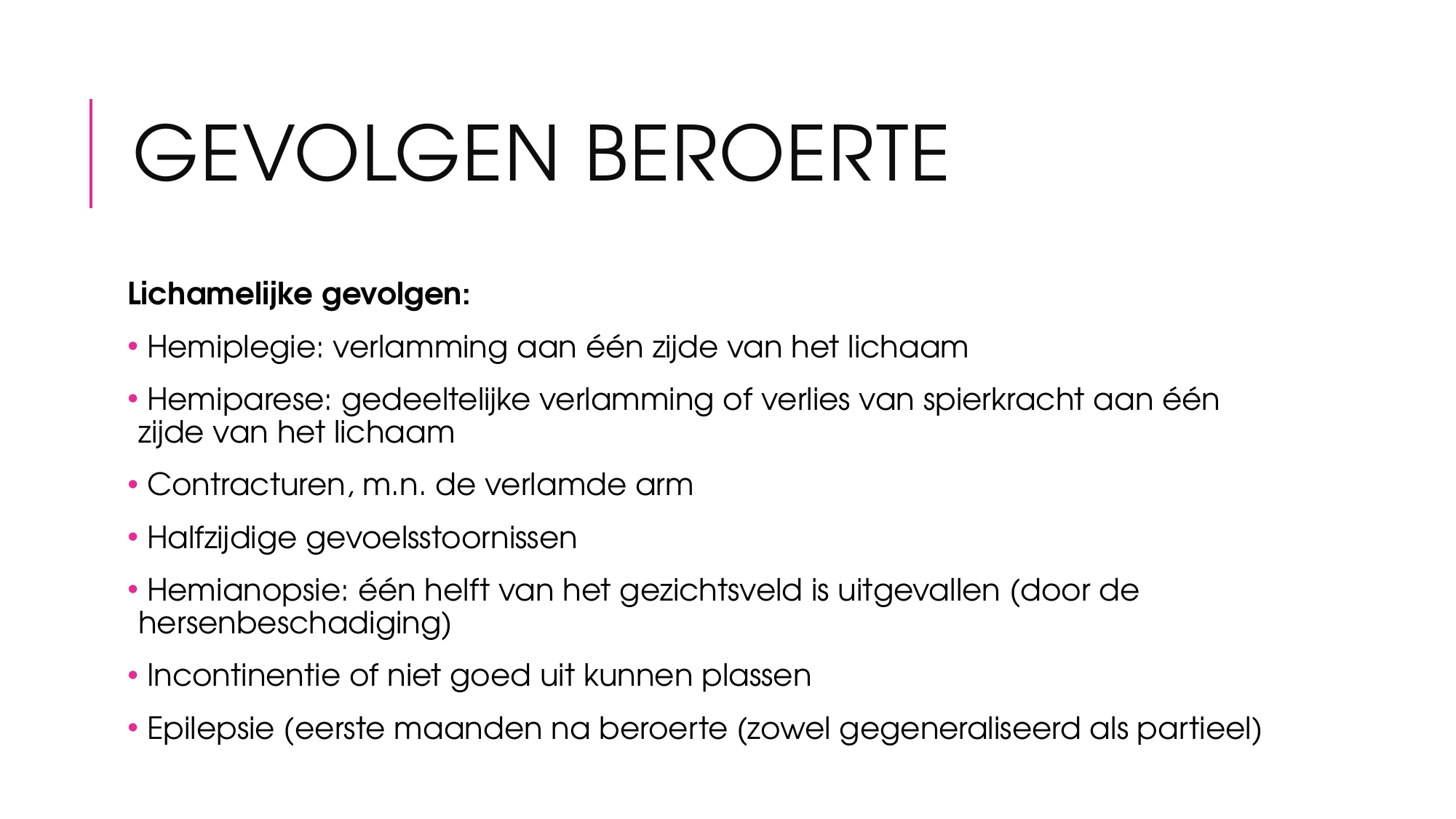

# Gevolgen beroerte
Lichamelijke gevolgen:
 Hemiplegie: verlamming aan één zijde van het lichaam
 Hemiparese: gedeeltelijke verlamming of verlies van spierkracht aan één zijde van het lichaam
 Contracturen, m.n. de verlamde arm
 Halfzijdige gevoelsstoornissen
 Hemianopsie: één helft van het gezichtsveld is uitgevallen (door de hersenbeschadiging)
 Incontinentie of niet goed uit kunnen plassen
 Epilepsie (eerste maanden na beroerte (zowel gegeneraliseerd als partieel)